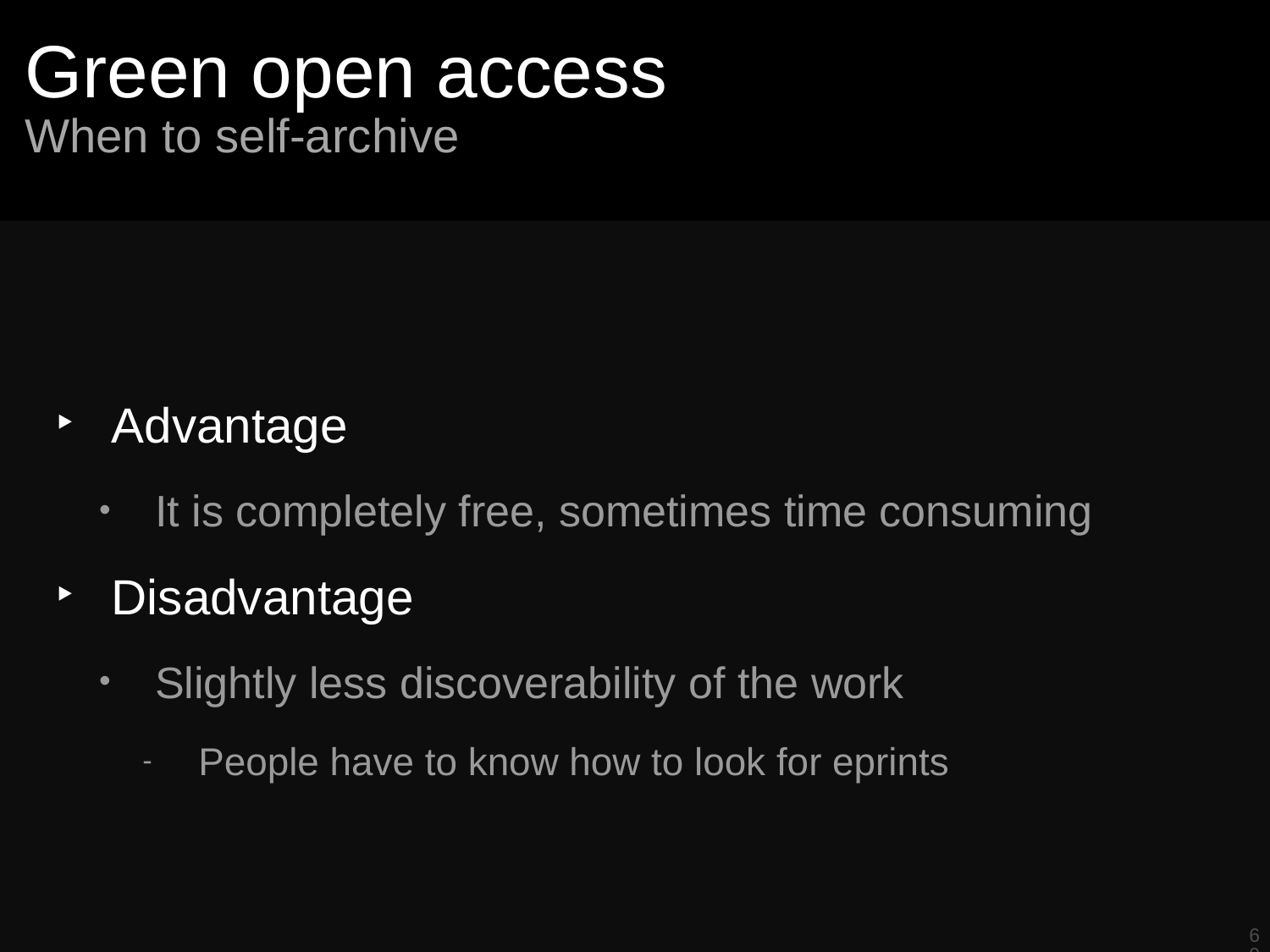

# Green open access
When to self-archive
Advantage
It is completely free, sometimes time consuming
Disadvantage
Slightly less discoverability of the work
People have to know how to look for eprints
60